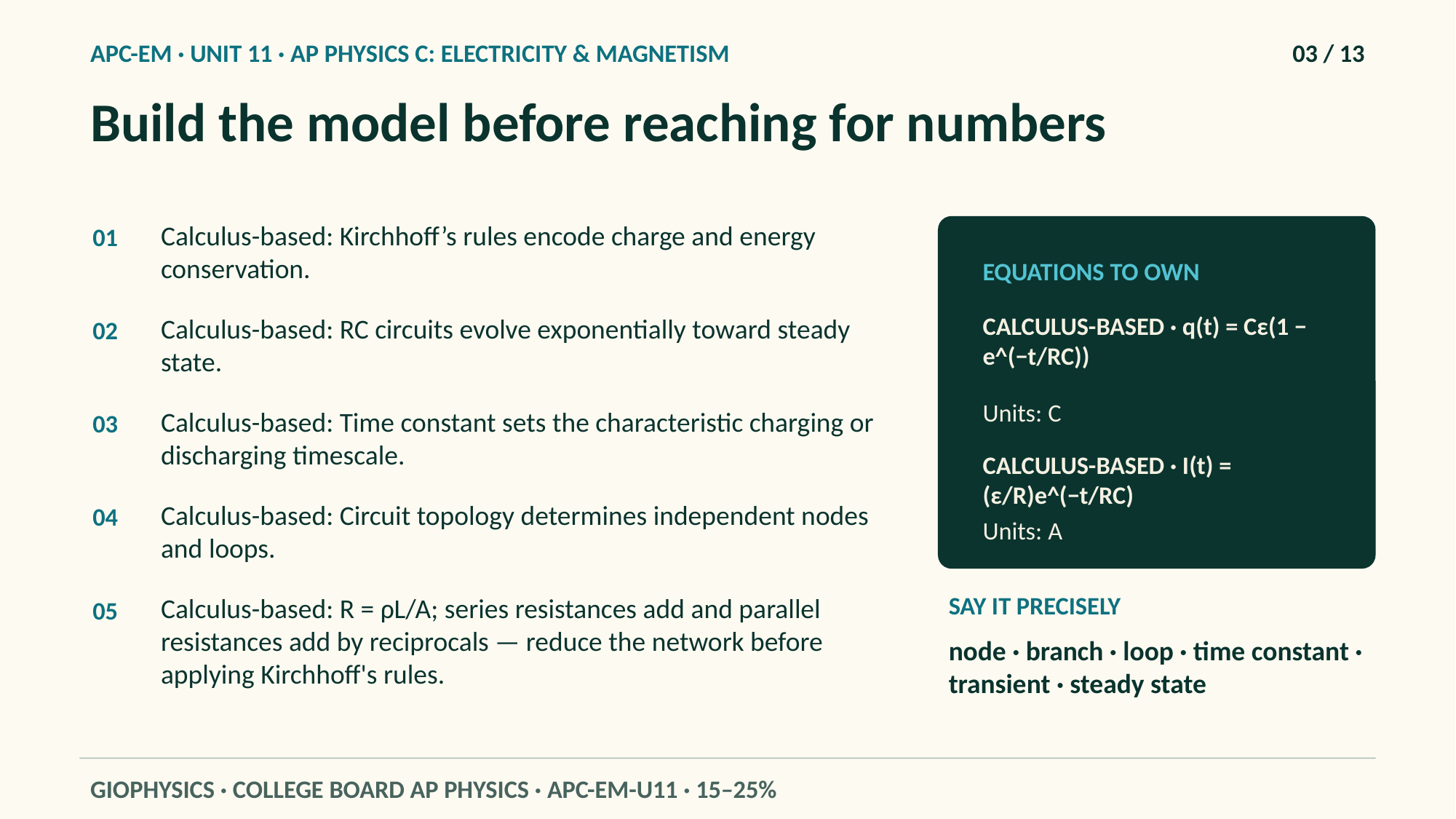

APC-EM · UNIT 11 · AP PHYSICS C: ELECTRICITY & MAGNETISM
03 / 13
Build the model before reaching for numbers
Calculus-based: Kirchhoff’s rules encode charge and energy conservation.
01

EQUATIONS TO OWN
CALCULUS-BASED · q(t) = Cε(1 − e^(−t/RC))
Calculus-based: RC circuits evolve exponentially toward steady state.
02
Units: C
Calculus-based: Time constant sets the characteristic charging or discharging timescale.
03
CALCULUS-BASED · I(t) = (ε/R)e^(−t/RC)
Calculus-based: Circuit topology determines independent nodes and loops.
04
Units: A
SAY IT PRECISELY
Calculus-based: R = ρL/A; series resistances add and parallel resistances add by reciprocals — reduce the network before applying Kirchhoff's rules.
05
node · branch · loop · time constant · transient · steady state

GIOPHYSICS · COLLEGE BOARD AP PHYSICS · APC-EM-U11 · 15–25%